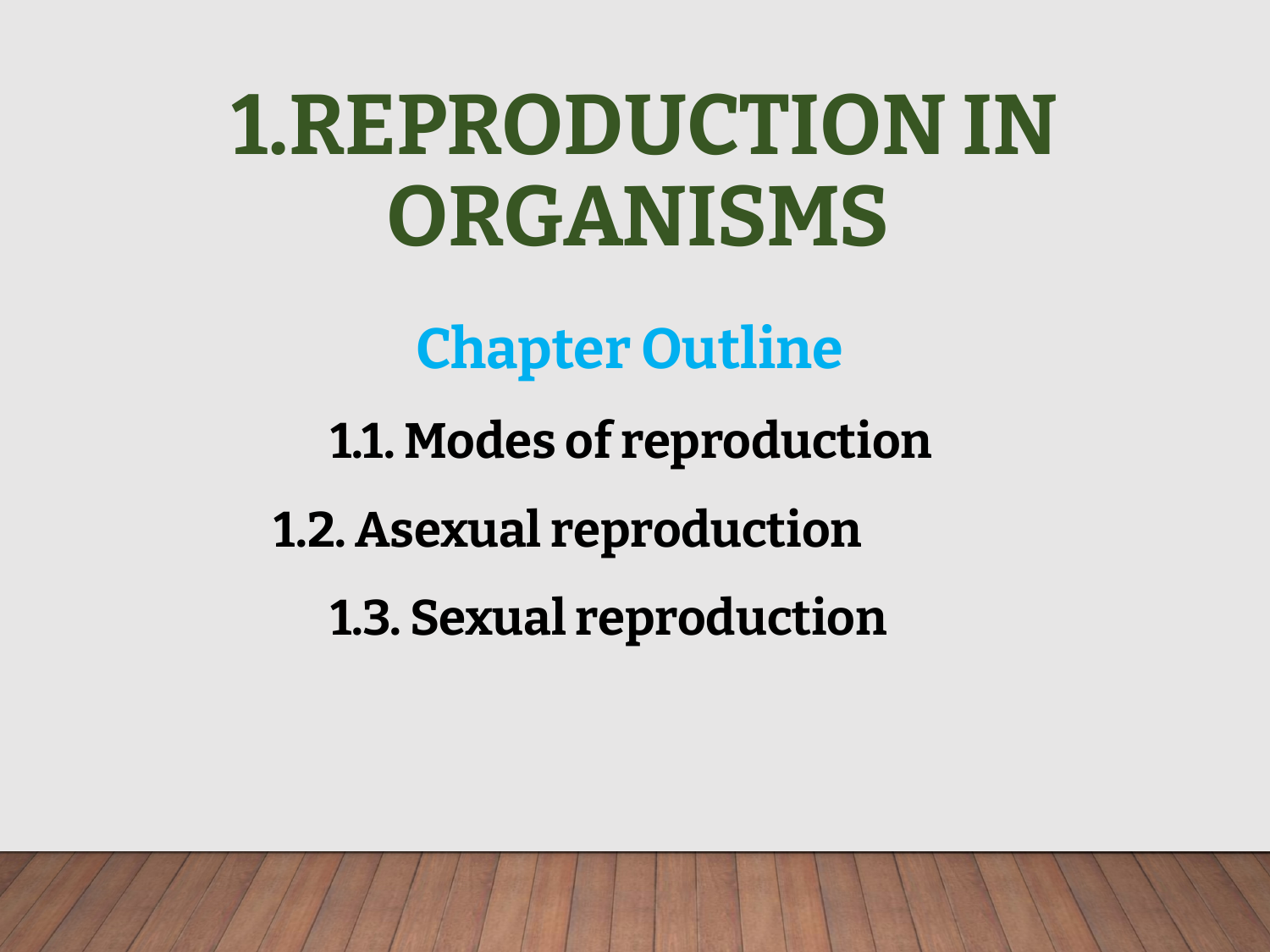

# 1.Reproduction in Organisms
Chapter Outline
	1.1. Modes of reproduction
        1.2. Asexual reproduction
	1.3. Sexual reproduction